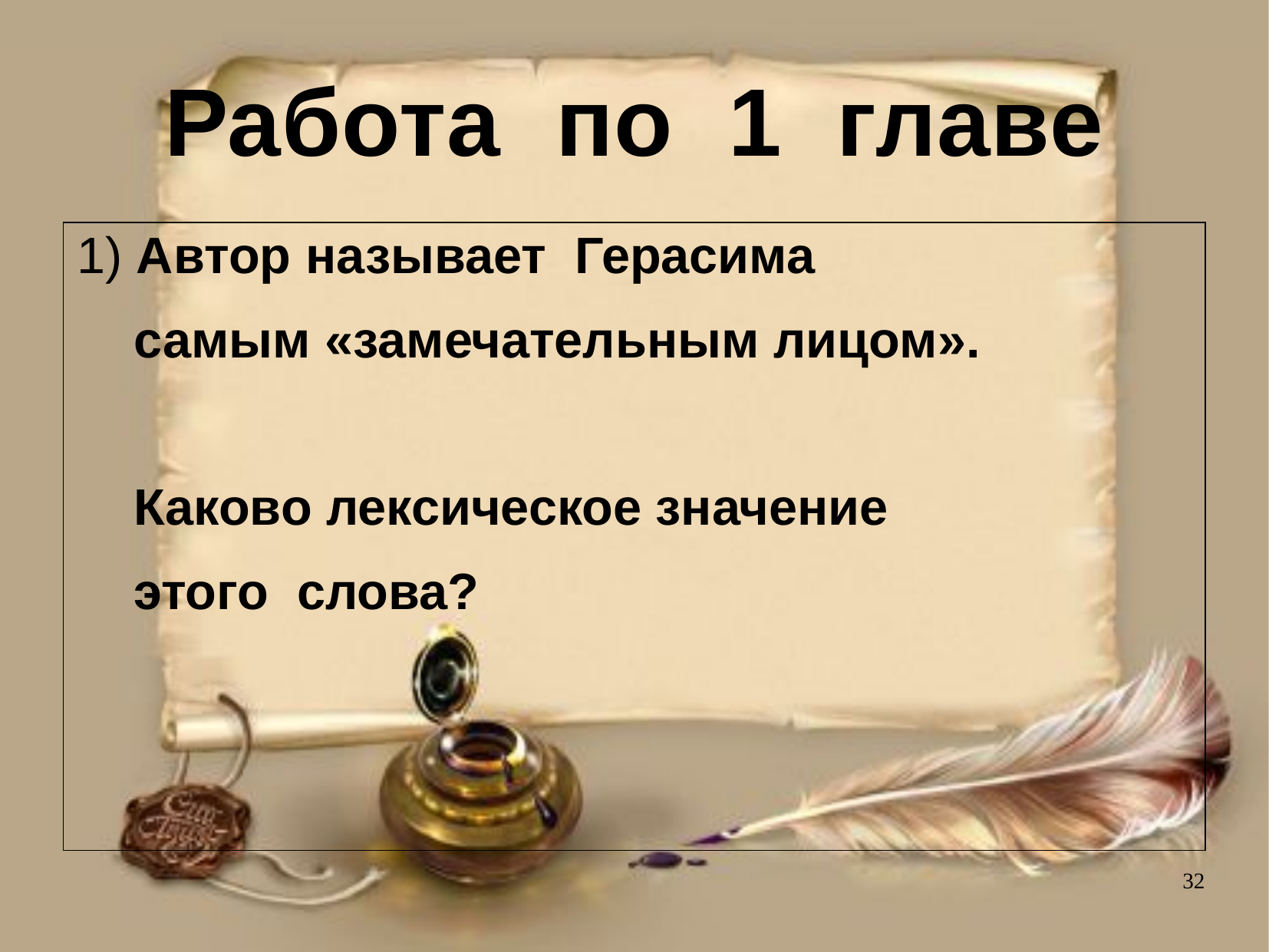

# Работа  по  1  главе
1) Автор называет  Герасима
    самым «замечательным лицом».

    Каково лексическое значение
    этого  слова?
32